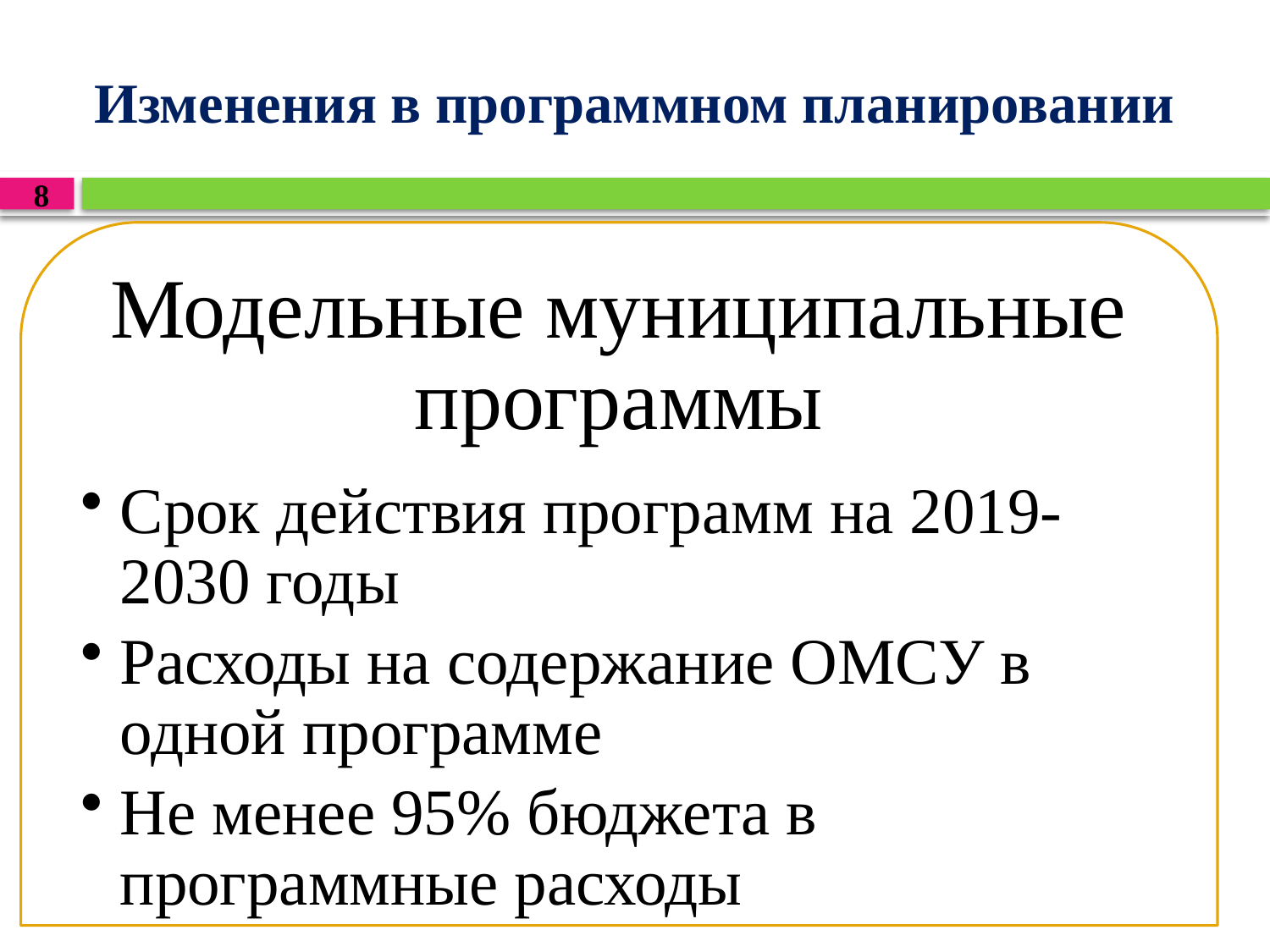

# Изменения в программном планировании
8
Модельные муниципальные программы
Срок действия программ на 2019-2030 годы
Расходы на содержание ОМСУ в одной программе
Не менее 95% бюджета в программные расходы